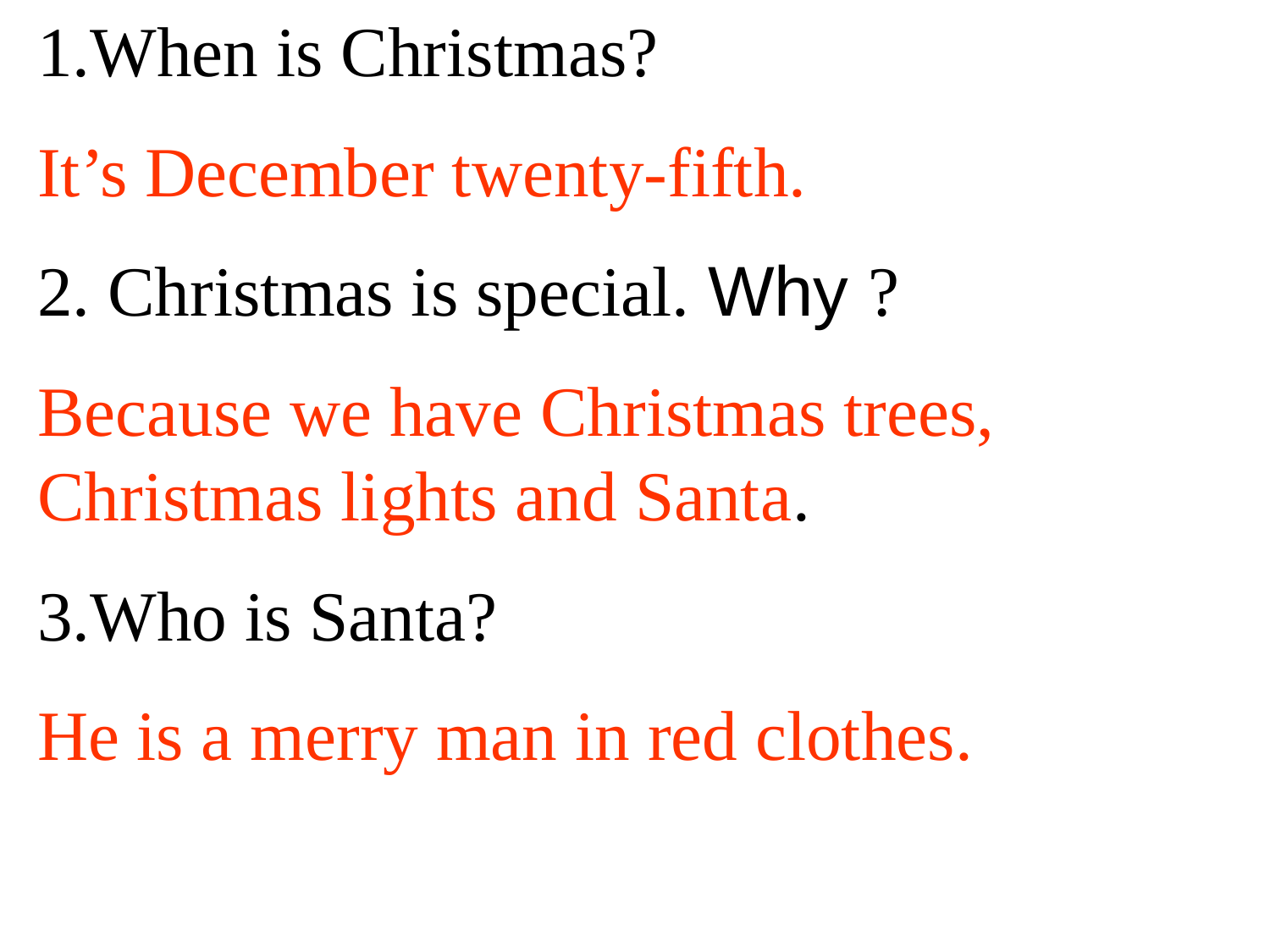

1.When is Christmas?
It’s December twenty-fifth.
2. Christmas is special. Why ?
Because we have Christmas trees, Christmas lights and Santa.
3.Who is Santa?
He is a merry man in red clothes.